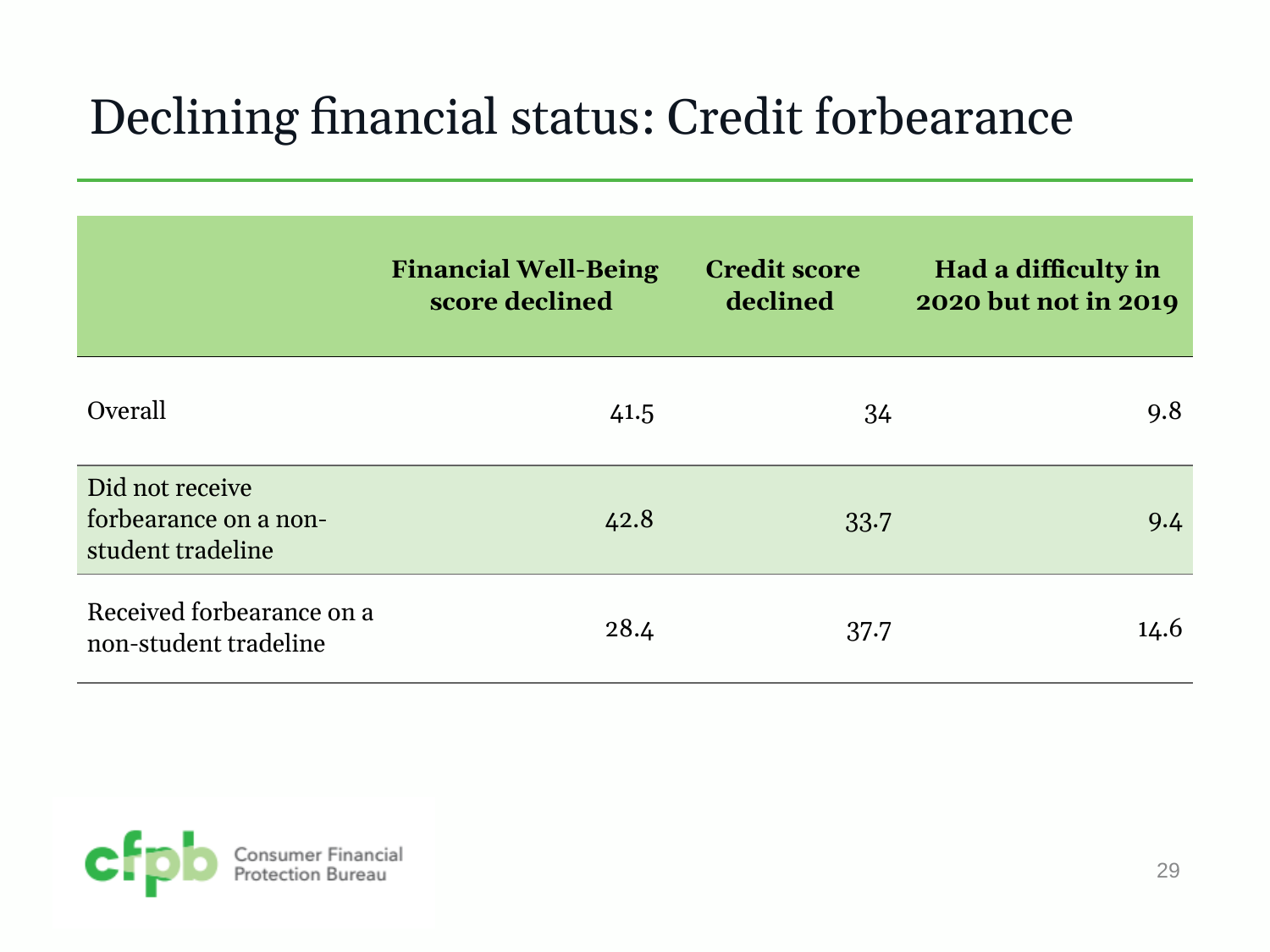

# Declining financial status: Credit forbearance
|  | Financial Well-Being score declined | Credit score declined | Had a difficulty in 2020 but not in 2019 |
| --- | --- | --- | --- |
| Overall | 41.5 | 34 | 9.8 |
| Did not receive forbearance on a non-student tradeline | 42.8 | 33.7 | 9.4 |
| Received forbearance on a non-student tradeline | 28.4 | 37.7 | 14.6 |

29